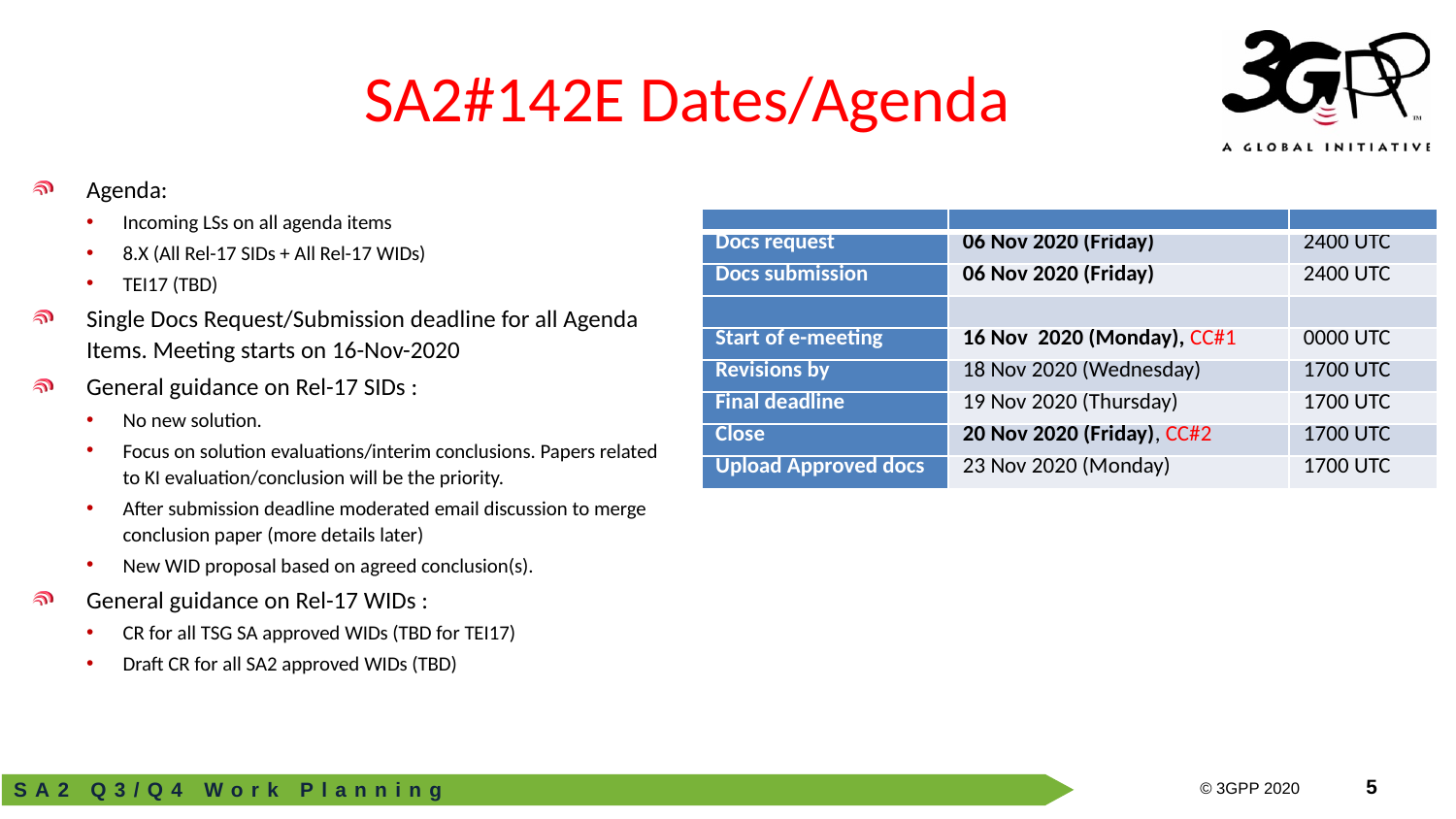

# SA2#142E Dates/Agenda
Agenda:
Incoming LSs on all agenda items
8.X (All Rel-17 SIDs + All Rel-17 WIDs)
TEI17 (TBD)
Single Docs Request/Submission deadline for all Agenda Items. Meeting starts on 16-Nov-2020
General guidance on Rel-17 SIDs :
No new solution.
Focus on solution evaluations/interim conclusions. Papers related to KI evaluation/conclusion will be the priority.
After submission deadline moderated email discussion to merge conclusion paper (more details later)
New WID proposal based on agreed conclusion(s).
General guidance on Rel-17 WIDs :
CR for all TSG SA approved WIDs (TBD for TEI17)
Draft CR for all SA2 approved WIDs (TBD)

|  |  |  |
| --- | --- | --- |
| Docs request | 06 Nov 2020 (Friday) | 2400 UTC |
| Docs submission | 06 Nov 2020 (Friday) | 2400 UTC |
|  |  |  |
| Start of e-meeting | 16 Nov 2020 (Monday), CC#1 | 0000 UTC |
| Revisions by | 18 Nov 2020 (Wednesday) | 1700 UTC |
| Final deadline | 19 Nov 2020 (Thursday) | 1700 UTC |
| Close | 20 Nov 2020 (Friday), CC#2 | 1700 UTC |
| Upload Approved docs | 23 Nov 2020 (Monday) | 1700 UTC |